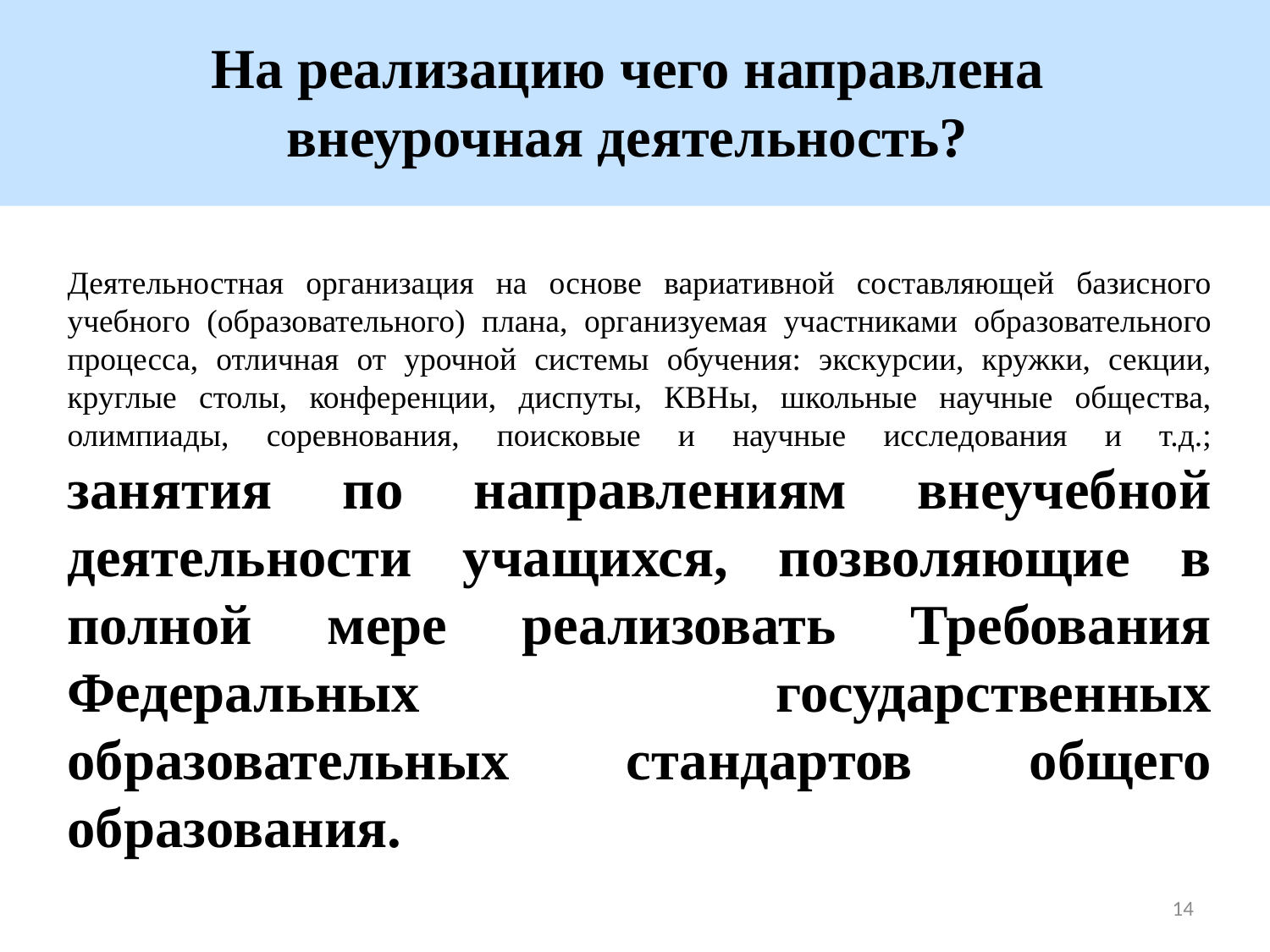

На реализацию чего направлена
внеурочная деятельность?
Деятельностная организация на основе вариативной составляющей базисного учебного (образовательного) плана, организуемая участниками образовательного процесса, отличная от урочной системы обучения: экскурсии, кружки, секции, круглые столы, конференции, диспуты, КВНы, школьные научные общества, олимпиады, соревнования, поисковые и научные исследования и т.д.; занятия по направлениям внеучебной деятельности учащихся, позволяющие в полной мере реализовать Требования Федеральных государственных образовательных стандартов общего образования.
14